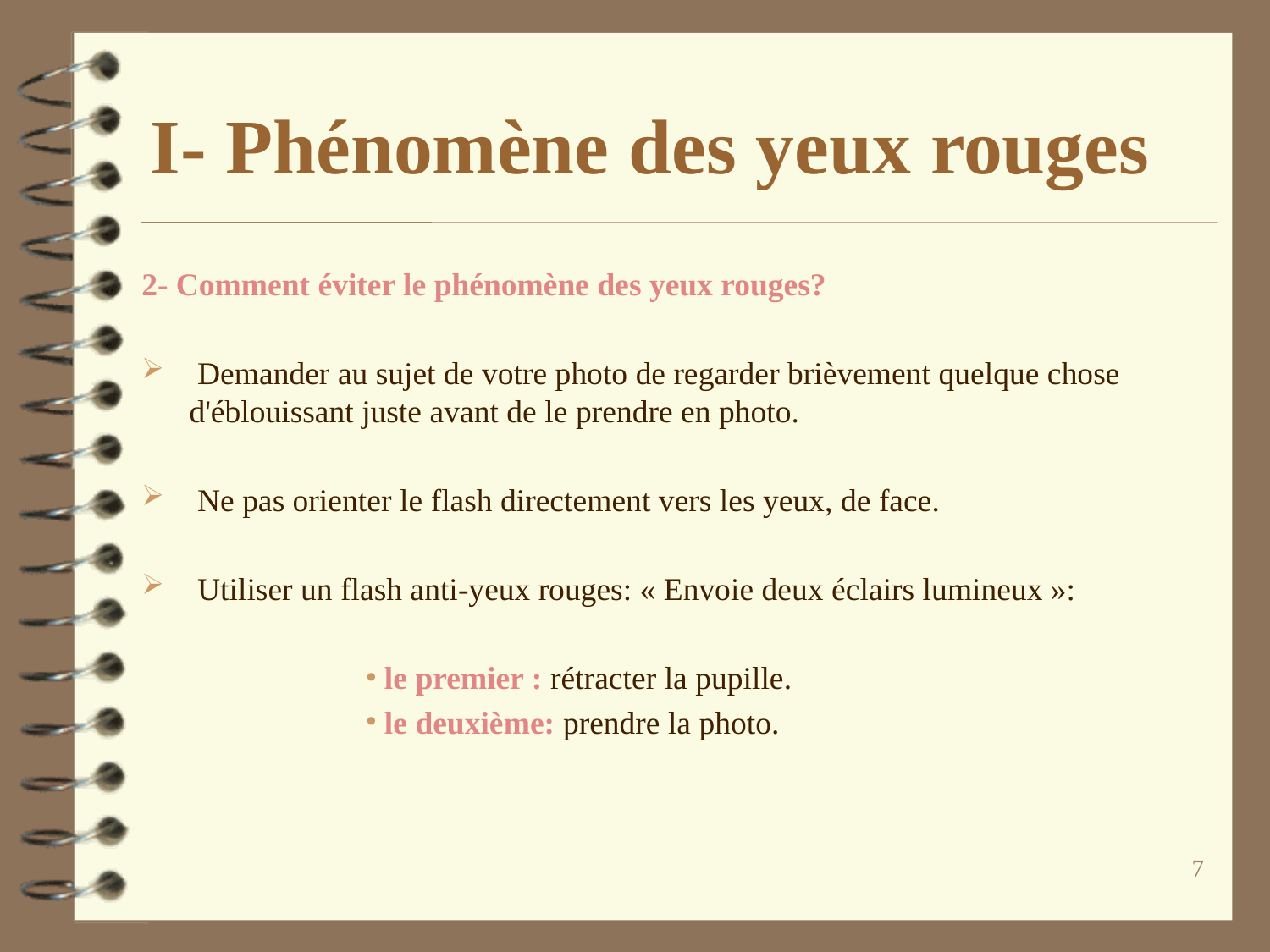

# I- Phénomène des yeux rouges
2- Comment éviter le phénomène des yeux rouges?

 Demander au sujet de votre photo de regarder brièvement quelque chose d'éblouissant juste avant de le prendre en photo.

 Ne pas orienter le flash directement vers les yeux, de face.

 Utiliser un flash anti-yeux rouges: « Envoie deux éclairs lumineux »:

 le premier : rétracter la pupille.
 le deuxième: prendre la photo.

7